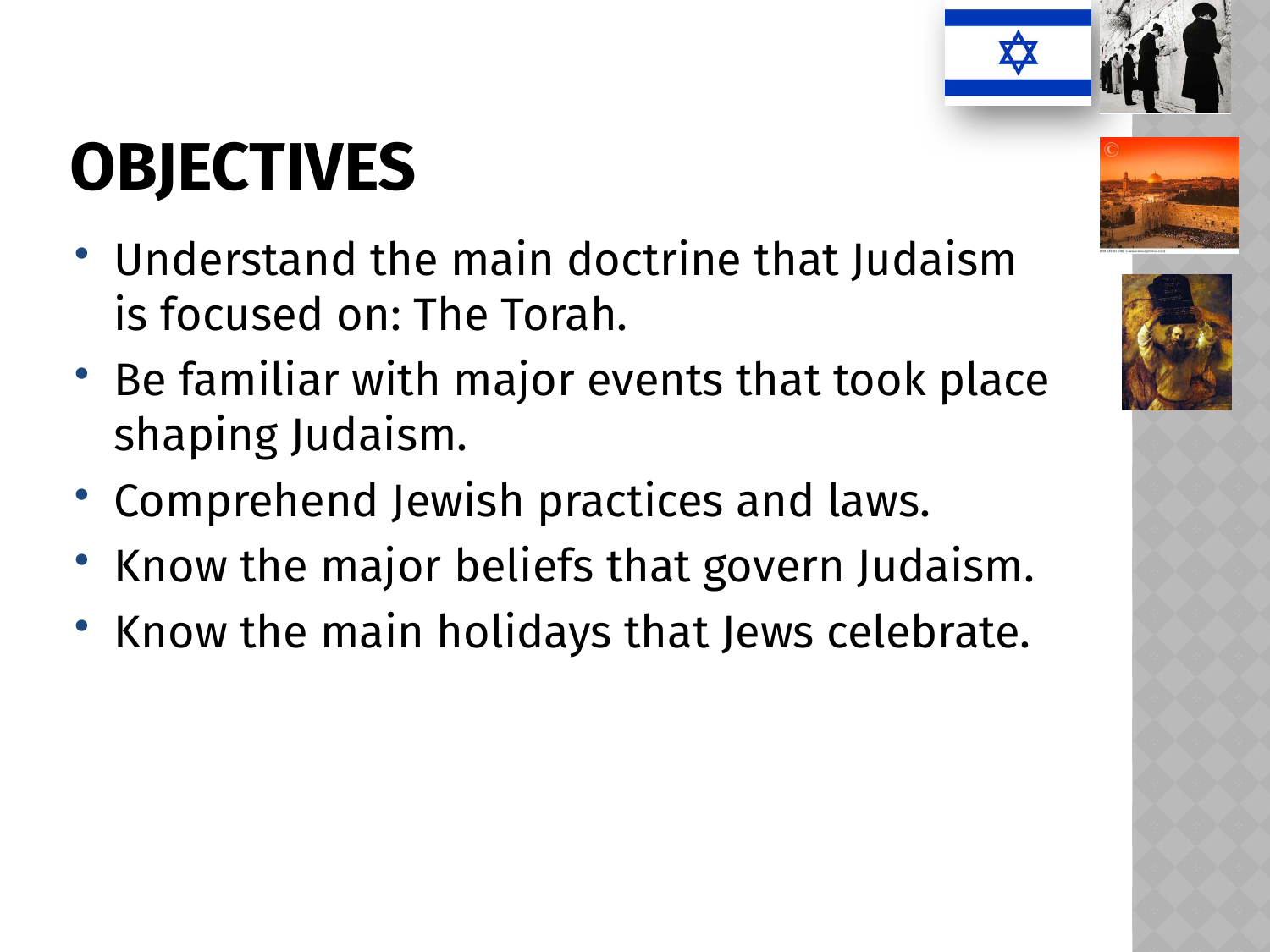

# Objectives
Understand the main doctrine that Judaism is focused on: The Torah.
Be familiar with major events that took place shaping Judaism.
Comprehend Jewish practices and laws.
Know the major beliefs that govern Judaism.
Know the main holidays that Jews celebrate.